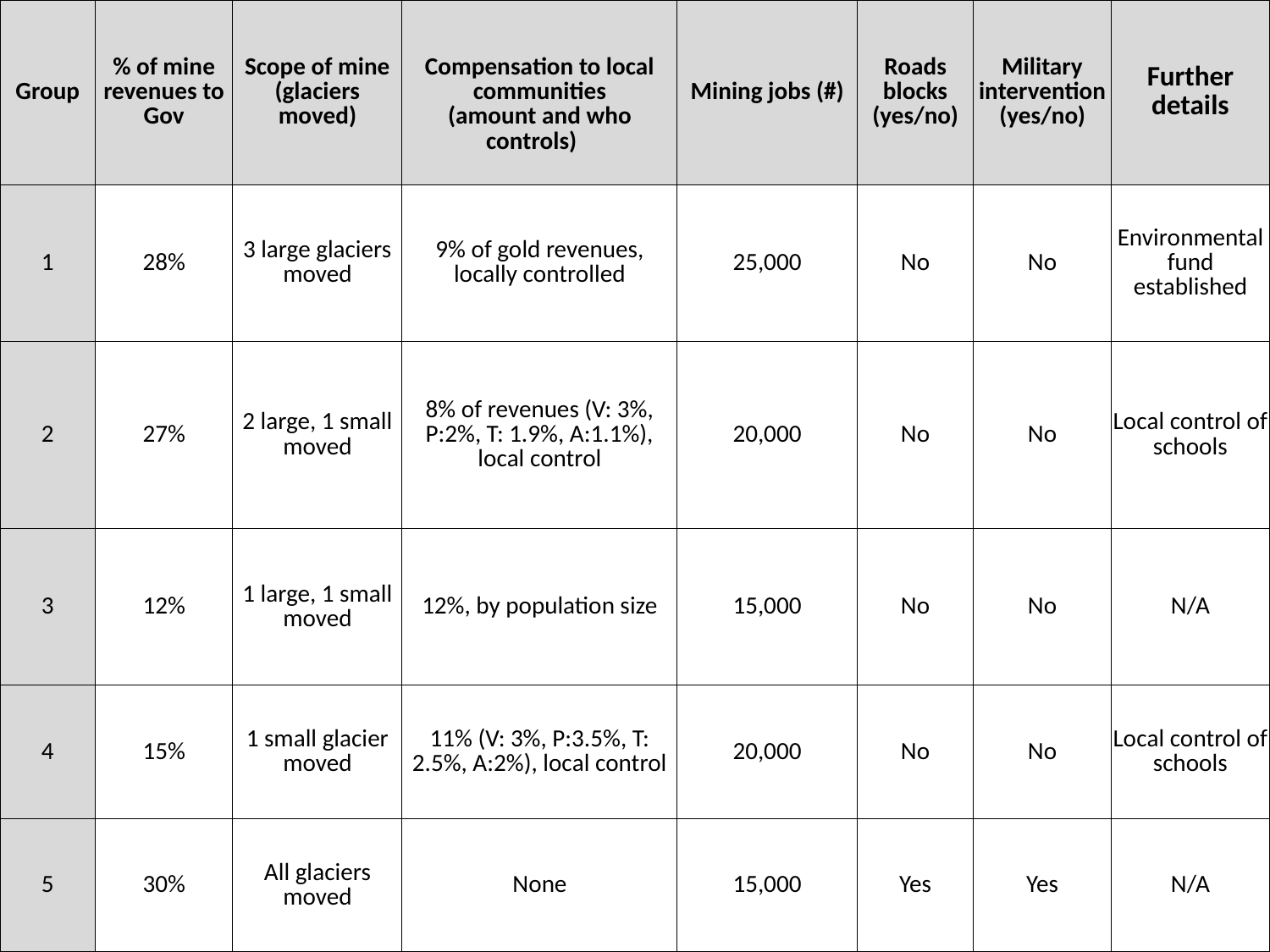

| Group | % of mine revenues to Gov | Scope of mine (glaciers moved) | Compensation to local communities (amount and who controls) | Mining jobs (#) | Roads blocks (yes/no) | Military intervention (yes/no) | Further details |
| --- | --- | --- | --- | --- | --- | --- | --- |
| 1 | 28% | 3 large glaciers moved | 9% of gold revenues, locally controlled | 25,000 | No | No | Environmental fund established |
| 2 | 27% | 2 large, 1 small moved | 8% of revenues (V: 3%, P:2%, T: 1.9%, A:1.1%), local control | 20,000 | No | No | Local control of schools |
| 3 | 12% | 1 large, 1 small moved | 12%, by population size | 15,000 | No | No | N/A |
| 4 | 15% | 1 small glacier moved | 11% (V: 3%, P:3.5%, T: 2.5%, A:2%), local control | 20,000 | No | No | Local control of schools |
| 5 | 30% | All glaciers moved | None | 15,000 | Yes | Yes | N/A |